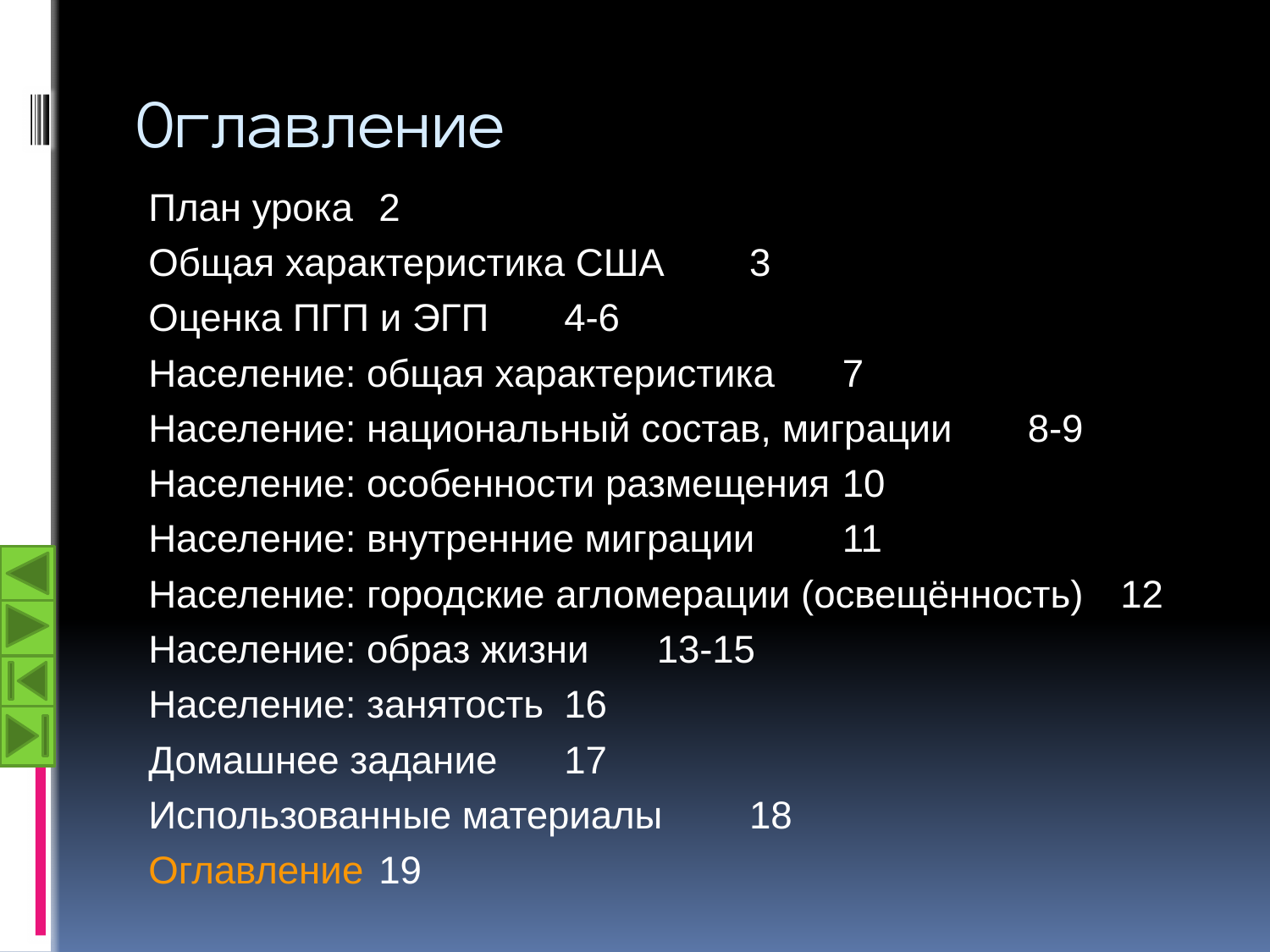

# Оглавление
План урока	2
Общая характеристика США	3
Оценка ПГП и ЭГП	4-6
Население: общая характеристика	7
Население: национальный состав, миграции	8-9
Население: особенности размещения	10
Население: внутренние миграции	11
Население: городские агломерации (освещённость)	12
Население: образ жизни	13-15
Население: занятость	16
Домашнее задание	17
Использованные материалы	18
Оглавление	19